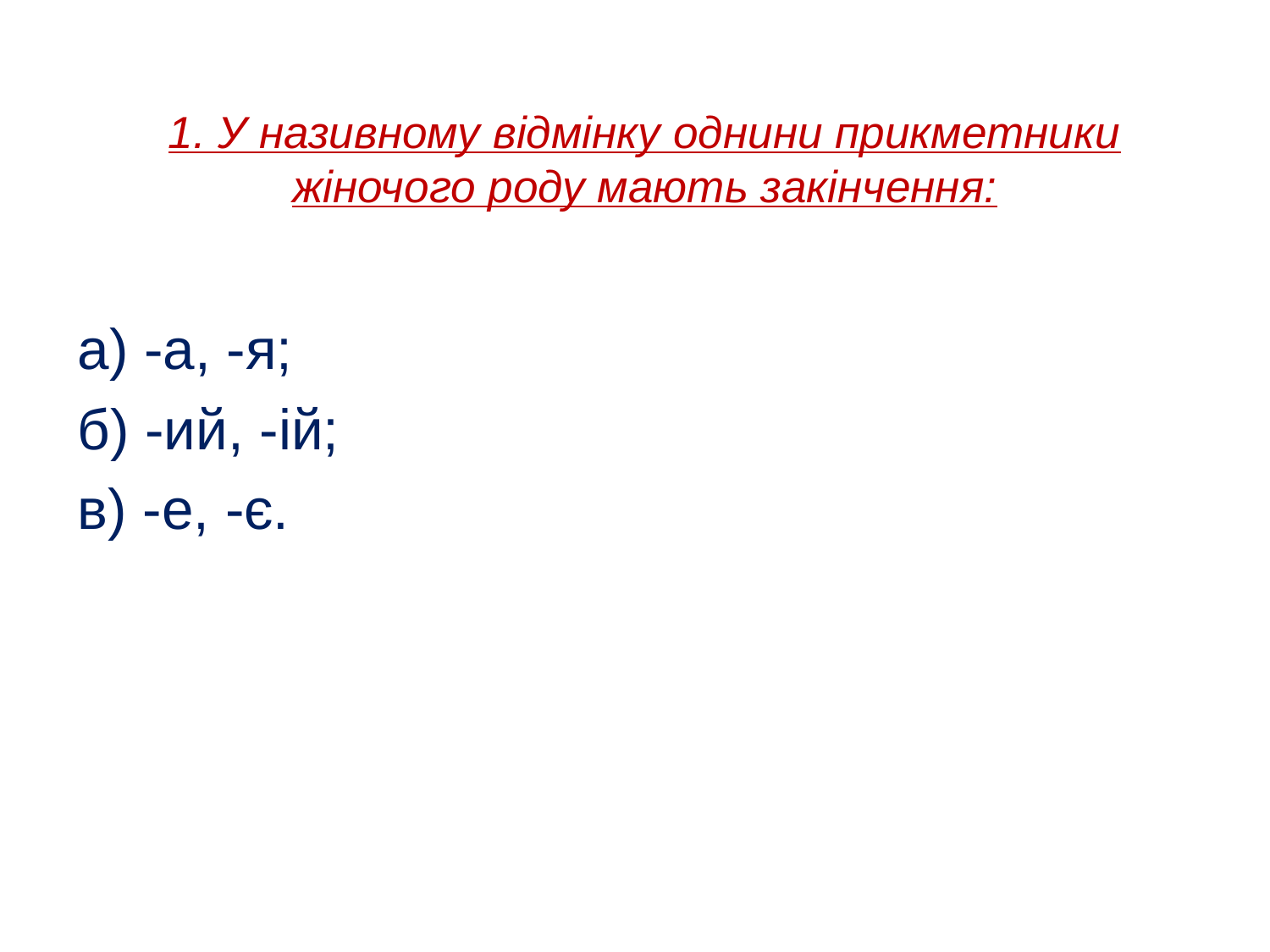

# 1. У називному відмінку однини прикметники жіночого роду мають закінчення:
а) -а, -я;
б) -ий, -ій;
в) -е, -є.